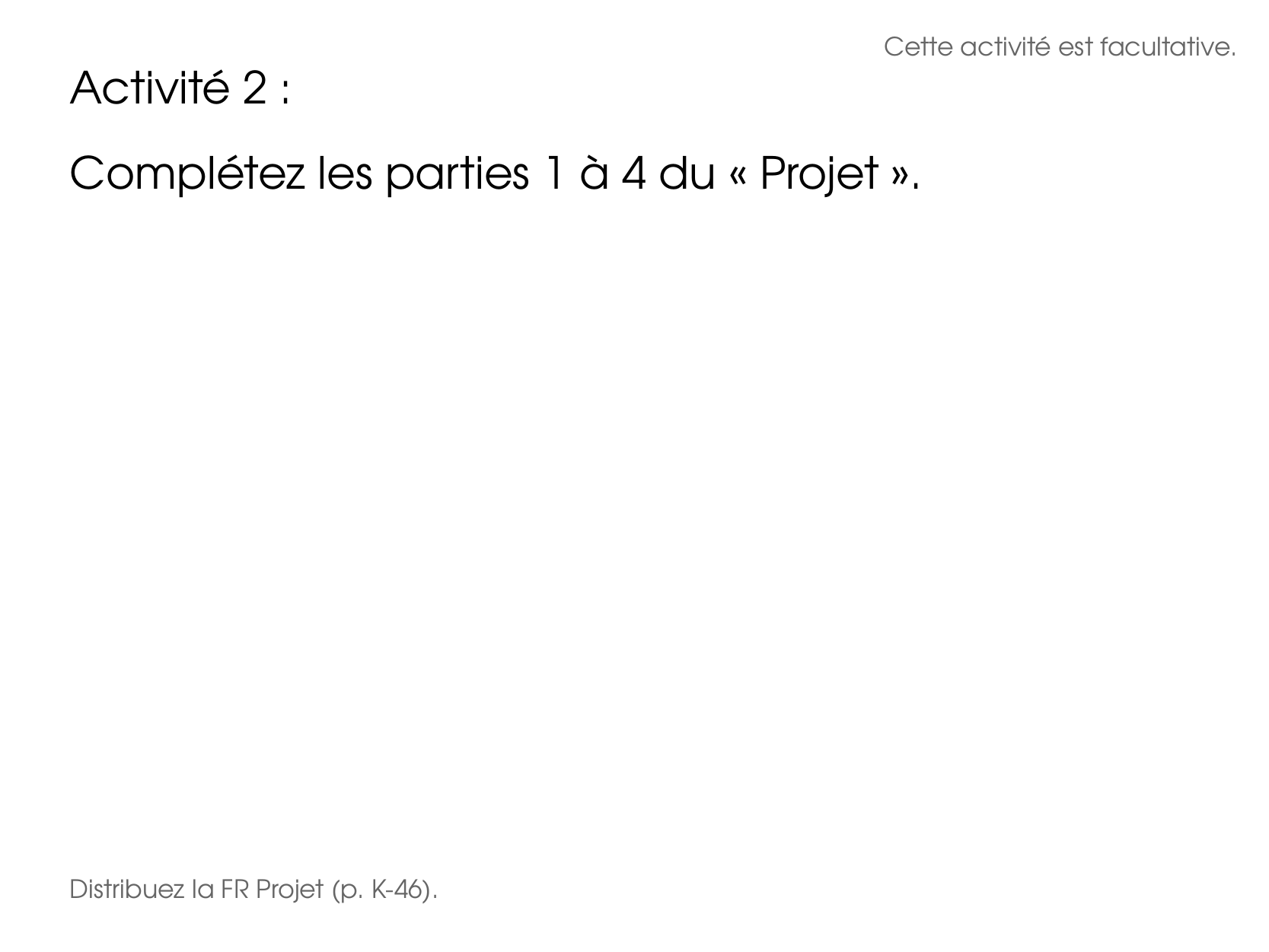

Cette activité est facultative.
Activité 2 :
Complétez les parties 1 à 4 du « Projet ».
Distribuez la FR Projet (p. K-46).